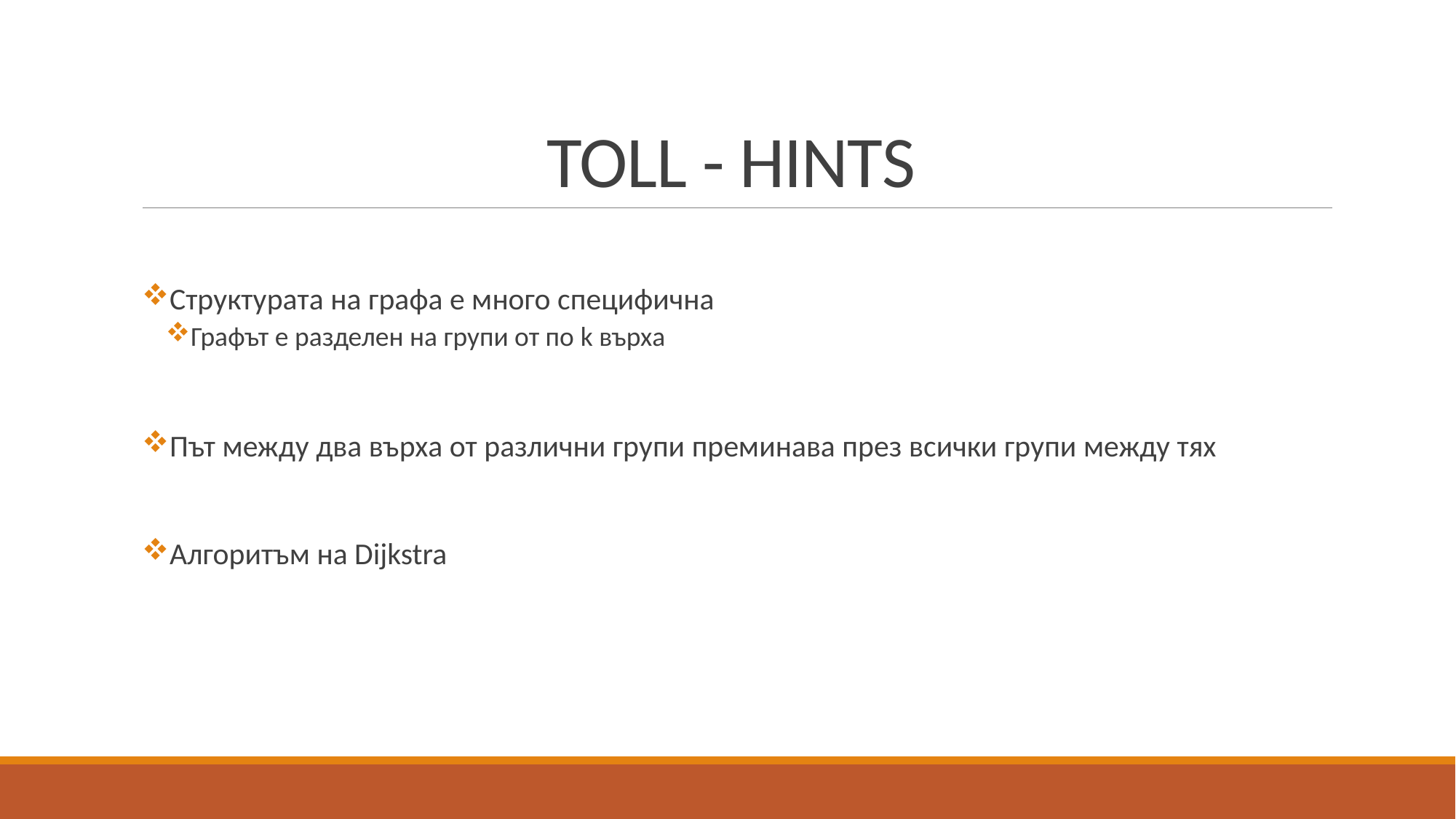

# TOLL - HINTS

Структурата на графа е много специфична
Графът е разделен на групи от по k върха

Път между два върха от различни групи преминава през всички групи между тях

Алгоритъм на Dijkstra